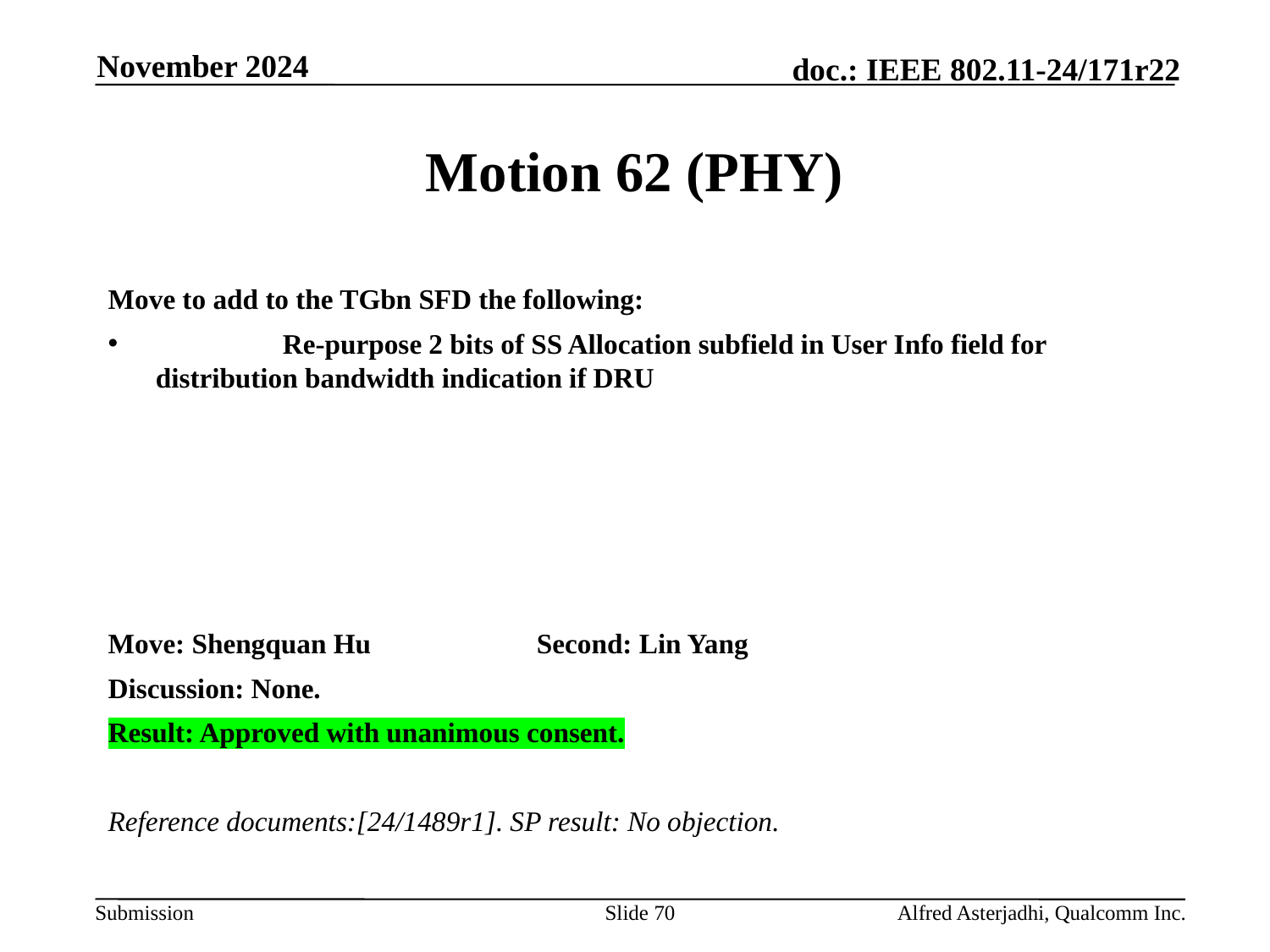

November 2024
# Motion 62 (PHY)
Move to add to the TGbn SFD the following:
	Re-purpose 2 bits of SS Allocation subfield in User Info field for distribution bandwidth indication if DRU

Move: Shengquan Hu 		Second: Lin Yang
Discussion: None.
Result: Approved with unanimous consent.

Reference documents:[24/1489r1]. SP result: No objection.

Slide 70
Alfred Asterjadhi, Qualcomm Inc.